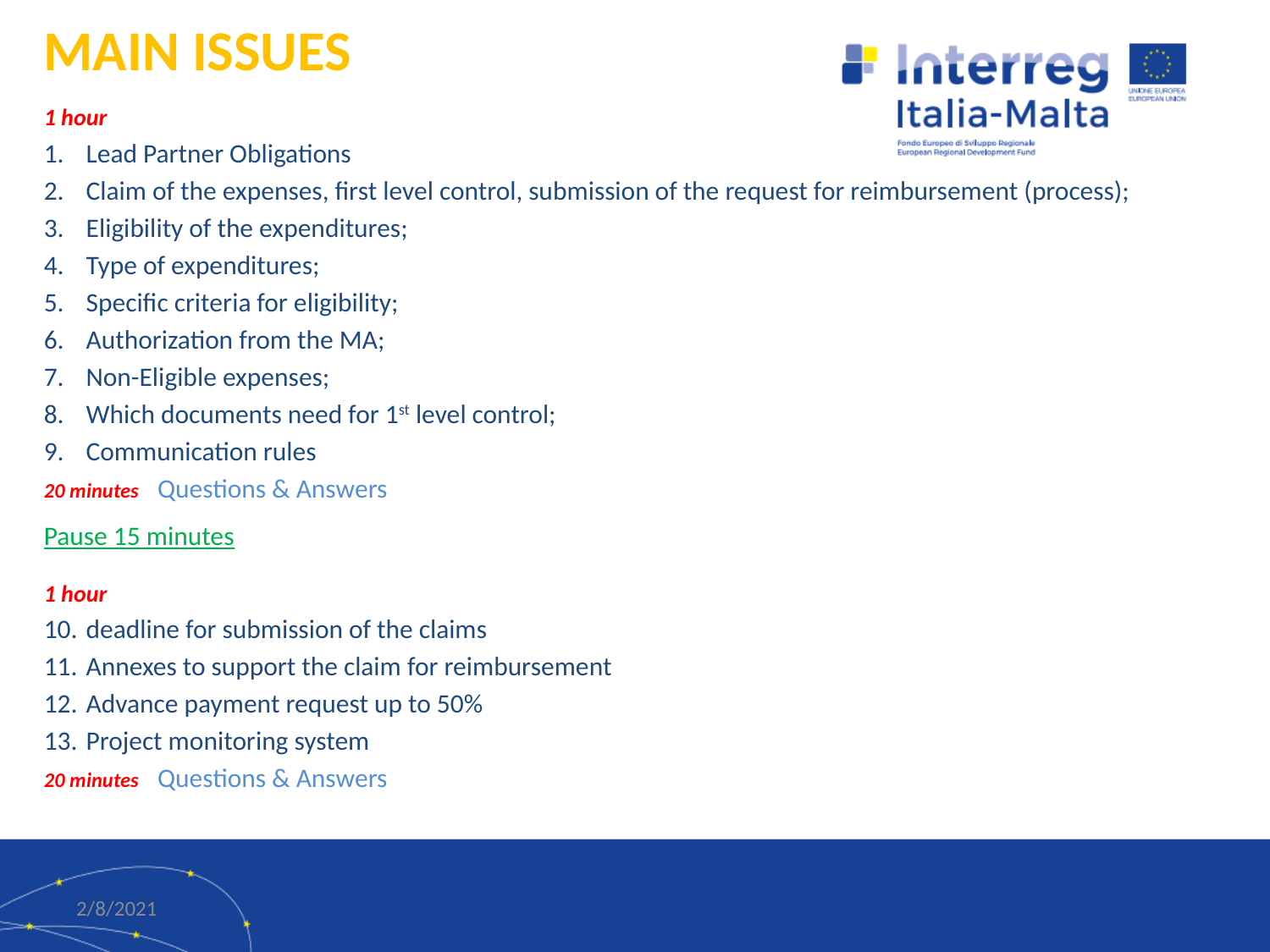

# MAIN ISSUES
1 hour
Lead Partner Obligations
Claim of the expenses, first level control, submission of the request for reimbursement (process);
Eligibility of the expenditures;
Type of expenditures;
Specific criteria for eligibility;
Authorization from the MA;
Non-Eligible expenses;
Which documents need for 1st level control;
Communication rules
20 minutes    Questions & Answers

Pause 15 minutes

1 hour
deadline for submission of the claims
Annexes to support the claim for reimbursement
Advance payment request up to 50%
Project monitoring system
20 minutes    Questions & Answers

2/8/2021

2